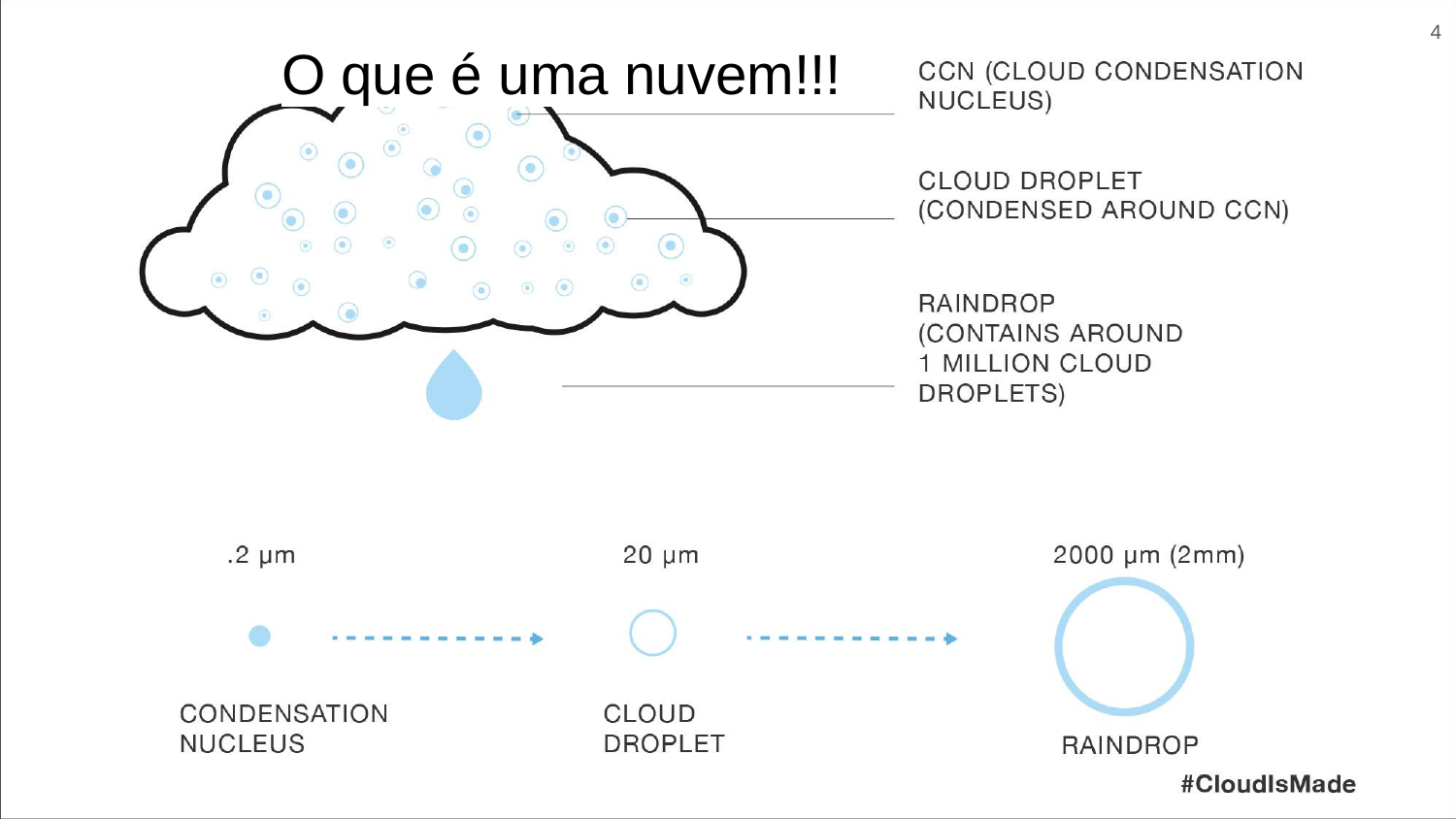

4
# O que é uma nuvem!!!